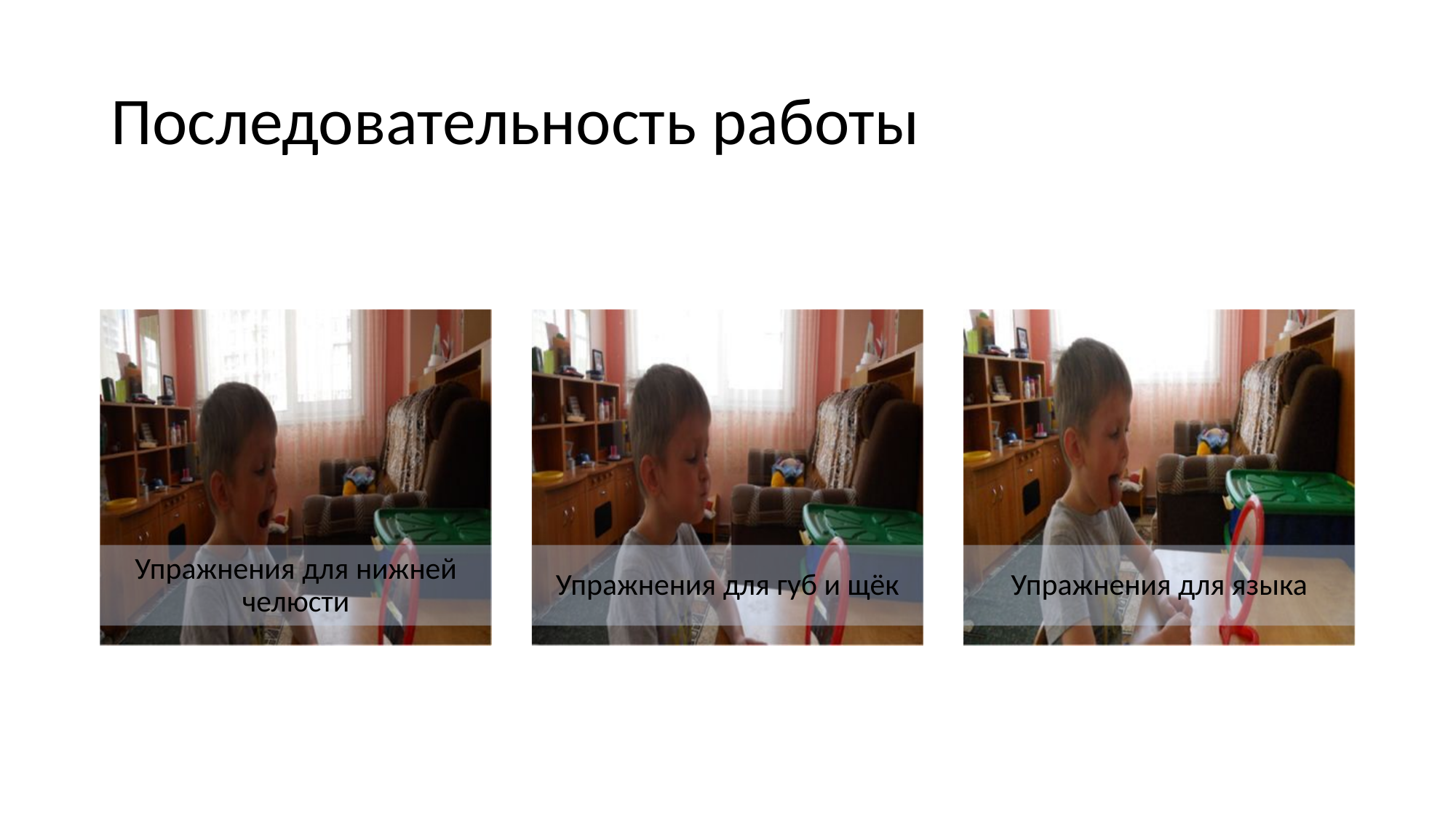

# Последовательность работы
Упражнения для нижней челюсти
Упражнения для губ и щёк
Упражнения для языка